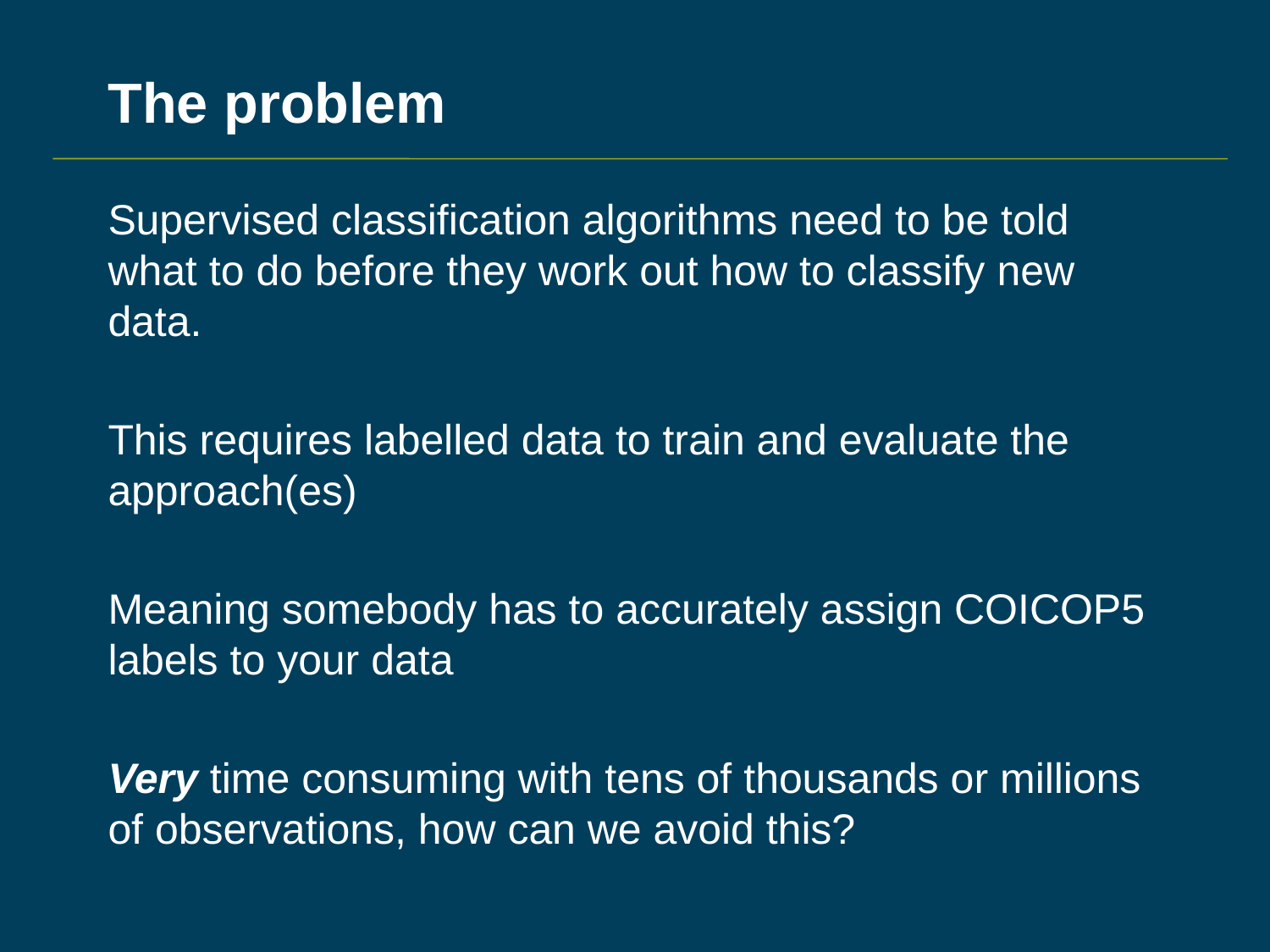

# The problem
Supervised classification algorithms need to be told what to do before they work out how to classify new data.

This requires labelled data to train and evaluate the approach(es)

Meaning somebody has to accurately assign COICOP5 labels to your data

Very time consuming with tens of thousands or millions of observations, how can we avoid this?